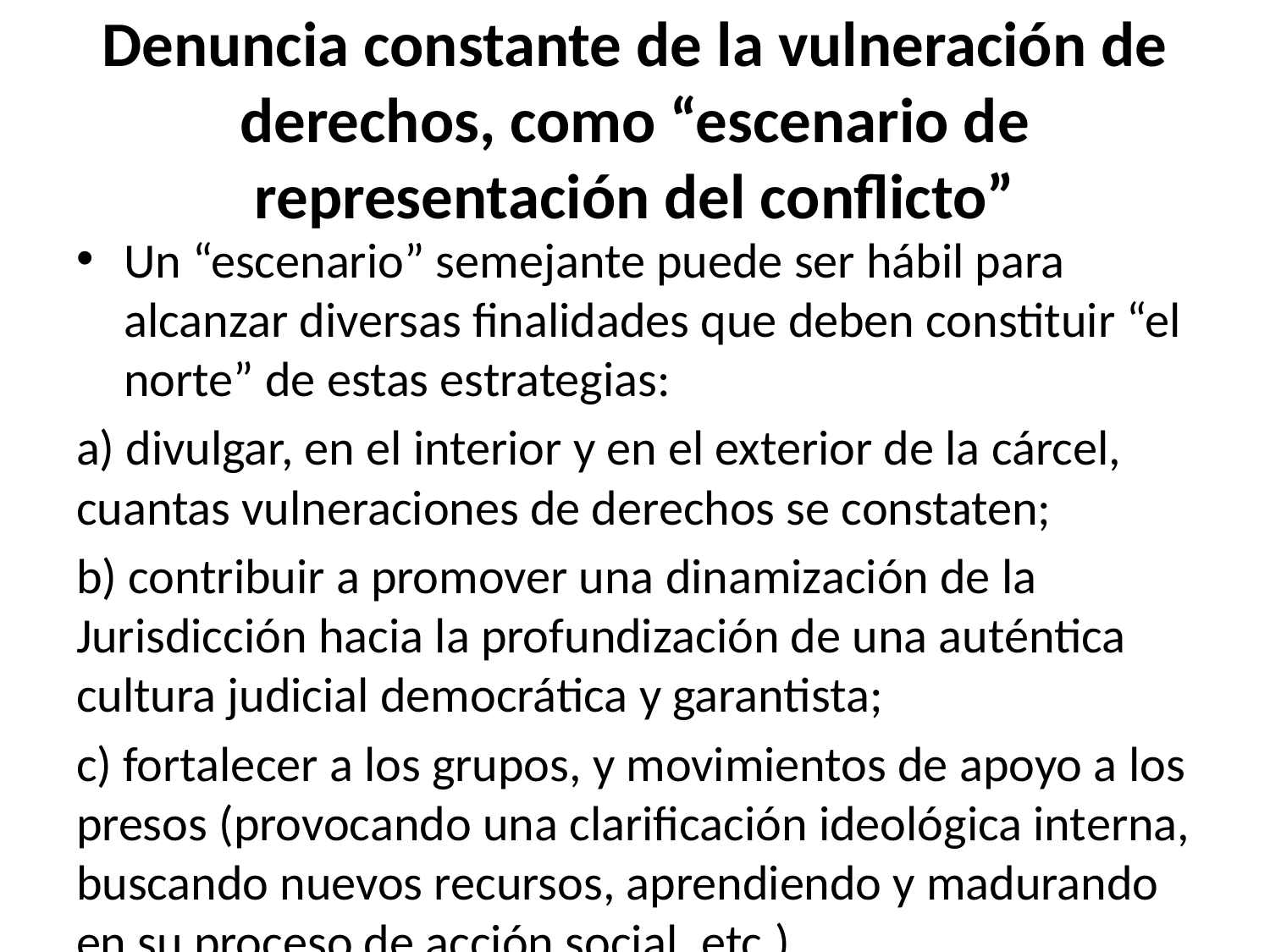

# Denuncia constante de la vulneración de derechos, como “escenario de representación del conflicto”
Un “escenario” semejante puede ser hábil para alcanzar diversas finalidades que deben constituir “el norte” de estas estrategias:
a) divulgar, en el interior y en el exterior de la cárcel, cuantas vulneraciones de derechos se constaten;
b) contribuir a promover una dinamización de la Jurisdicción hacia la profundización de una auténtica cultura judicial democrática y garantista;
c) fortalecer a los grupos, y movimientos de apoyo a los presos (provocando una clarificación ideológica interna, buscando nuevos recursos, aprendiendo y madurando en su proceso de acción social, etc.).